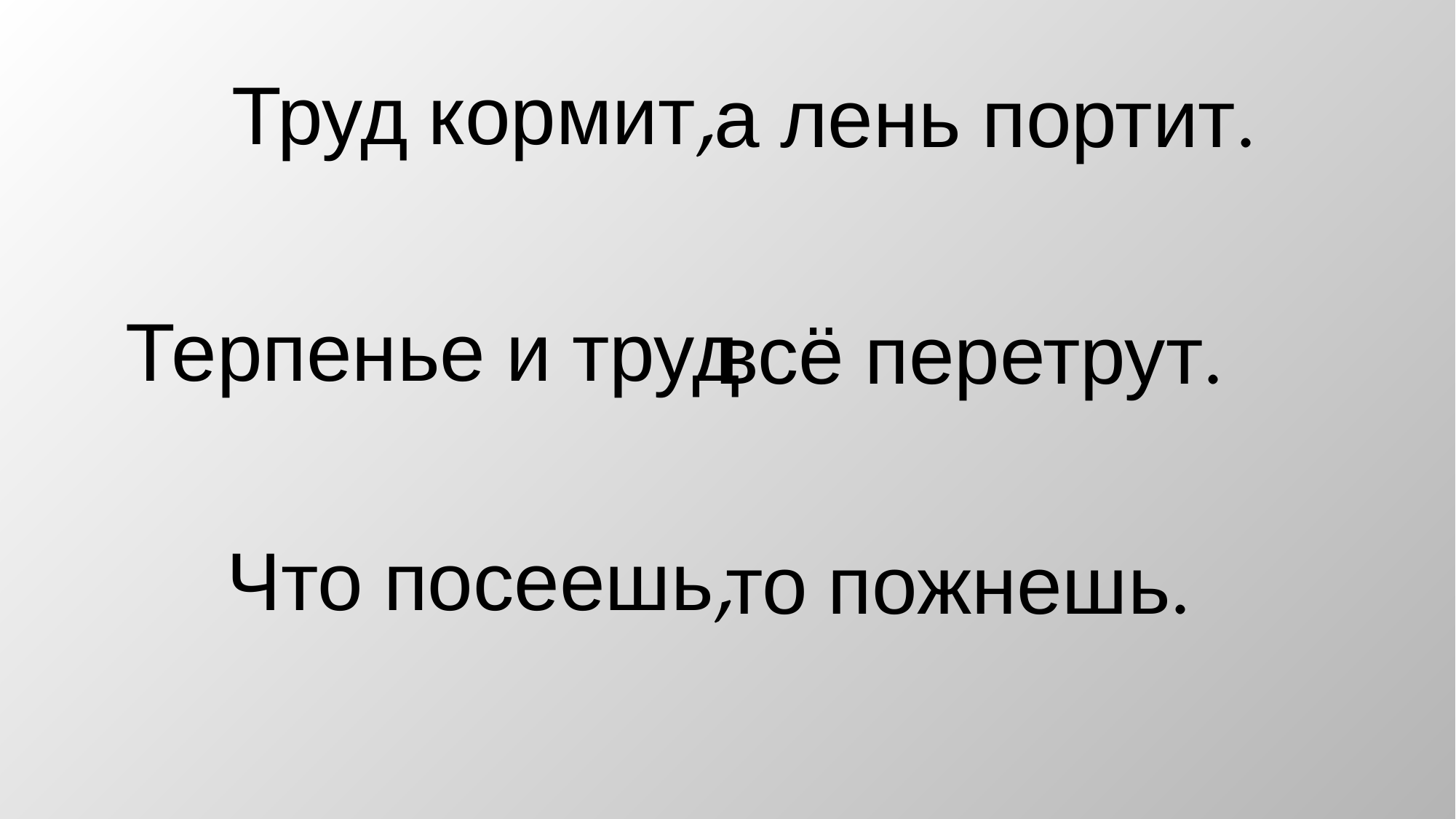

Труд кормит,
а лень портит.

Терпенье и труд
всё перетрут.

Что посеешь,
то пожнешь.